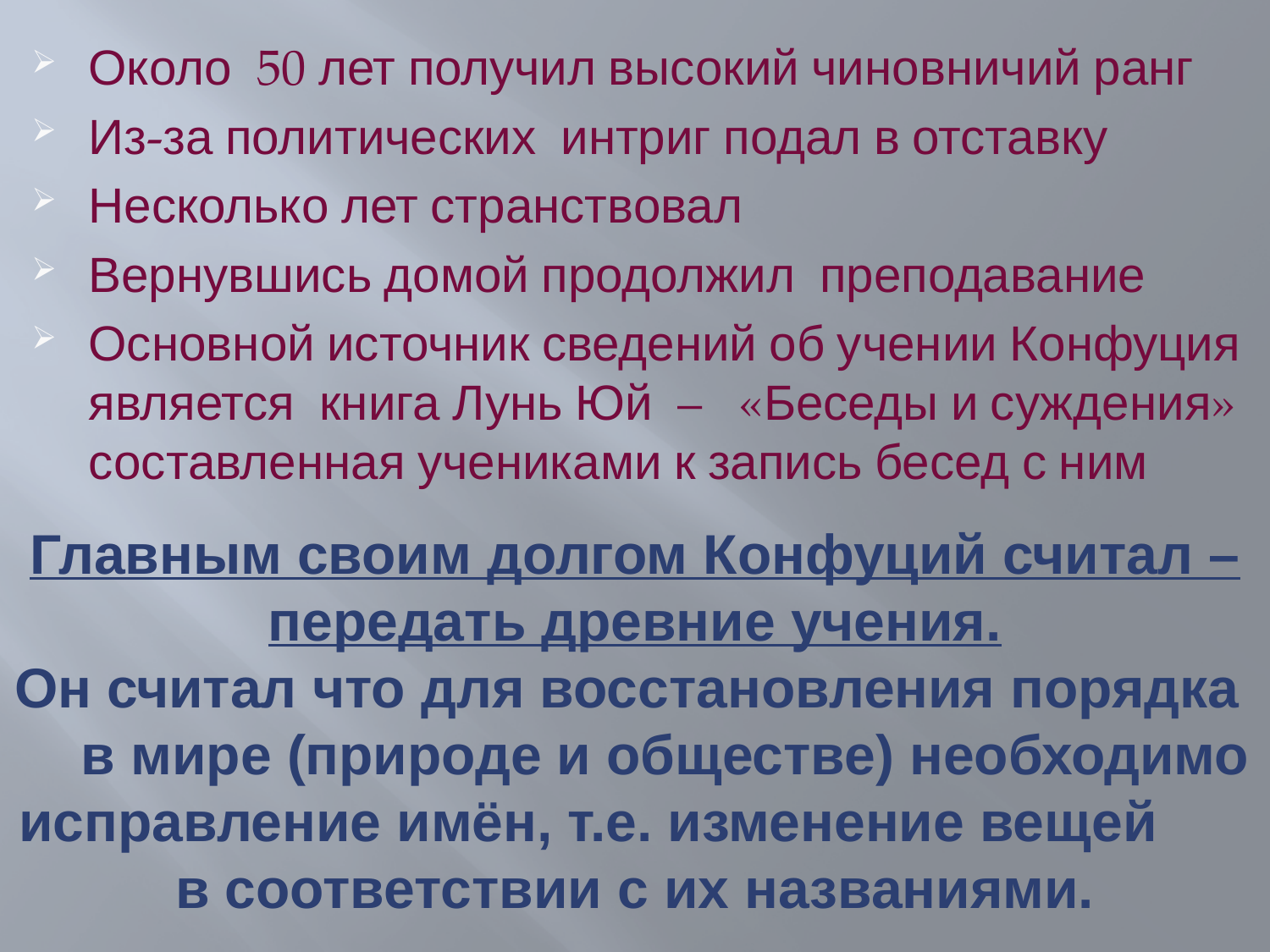

Около  50 лет получил высокий чиновничий ранг
Из-за политических  интриг подал в отставку
Несколько лет странствовал
Вернувшись домой продолжил  преподавание
Основной источник сведений об учении Конфуция  является  книга Лунь Юй  –   «Беседы и суждения» составленная учениками к запись бесед с ним

# Главным своим долгом Конфуций считал – передать древние учения. Он считал что для восстановления порядка      в мире (природе и обществе) необходимо исправление имён, т.е. изменение вещей       в соответствии с их названиями.